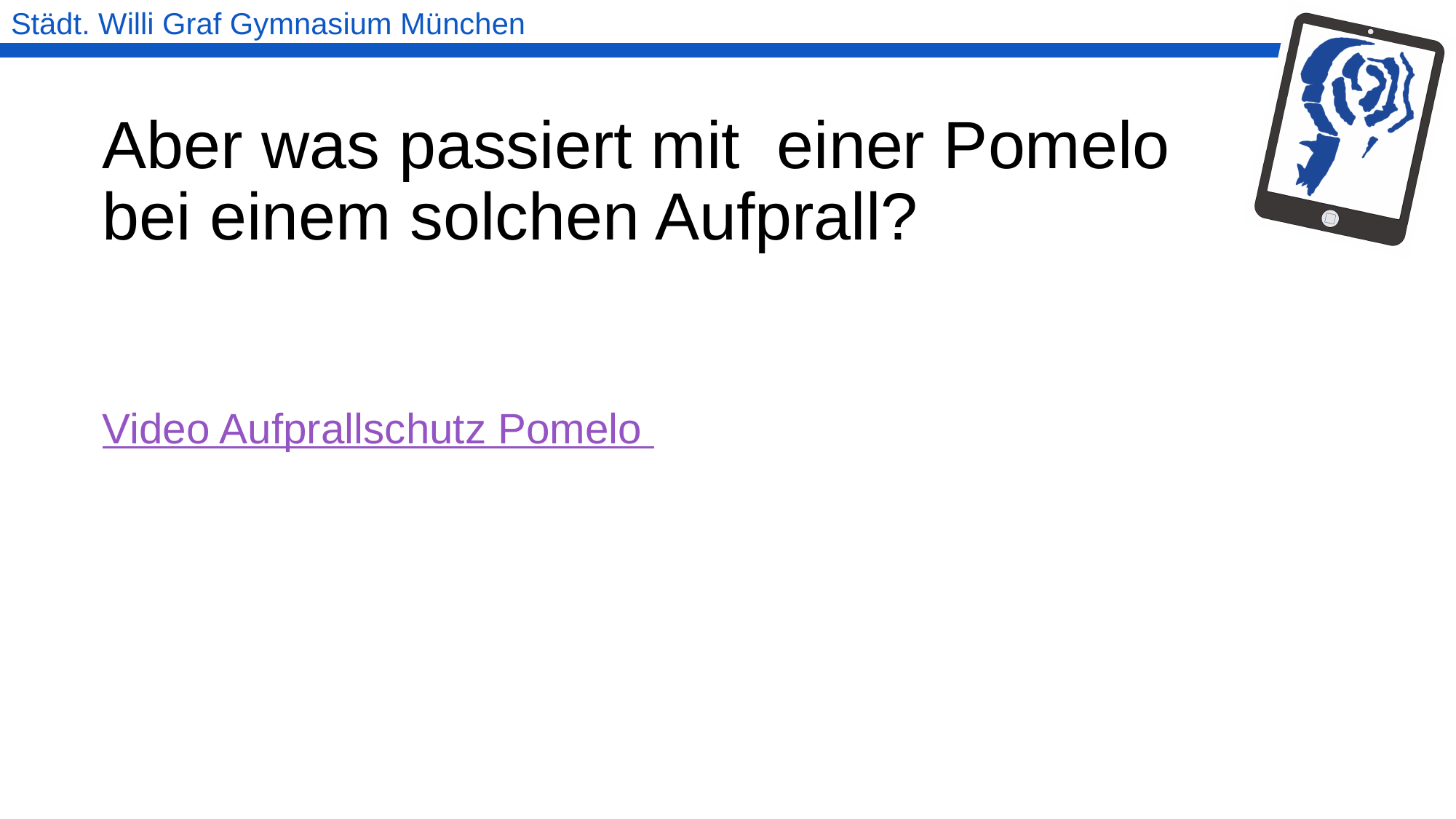

Städt. Willi Graf Gymnasium München
# Aber was passiert mit  einer Pomelo bei einem solchen Aufprall?
Video Aufprallschutz Pomelo